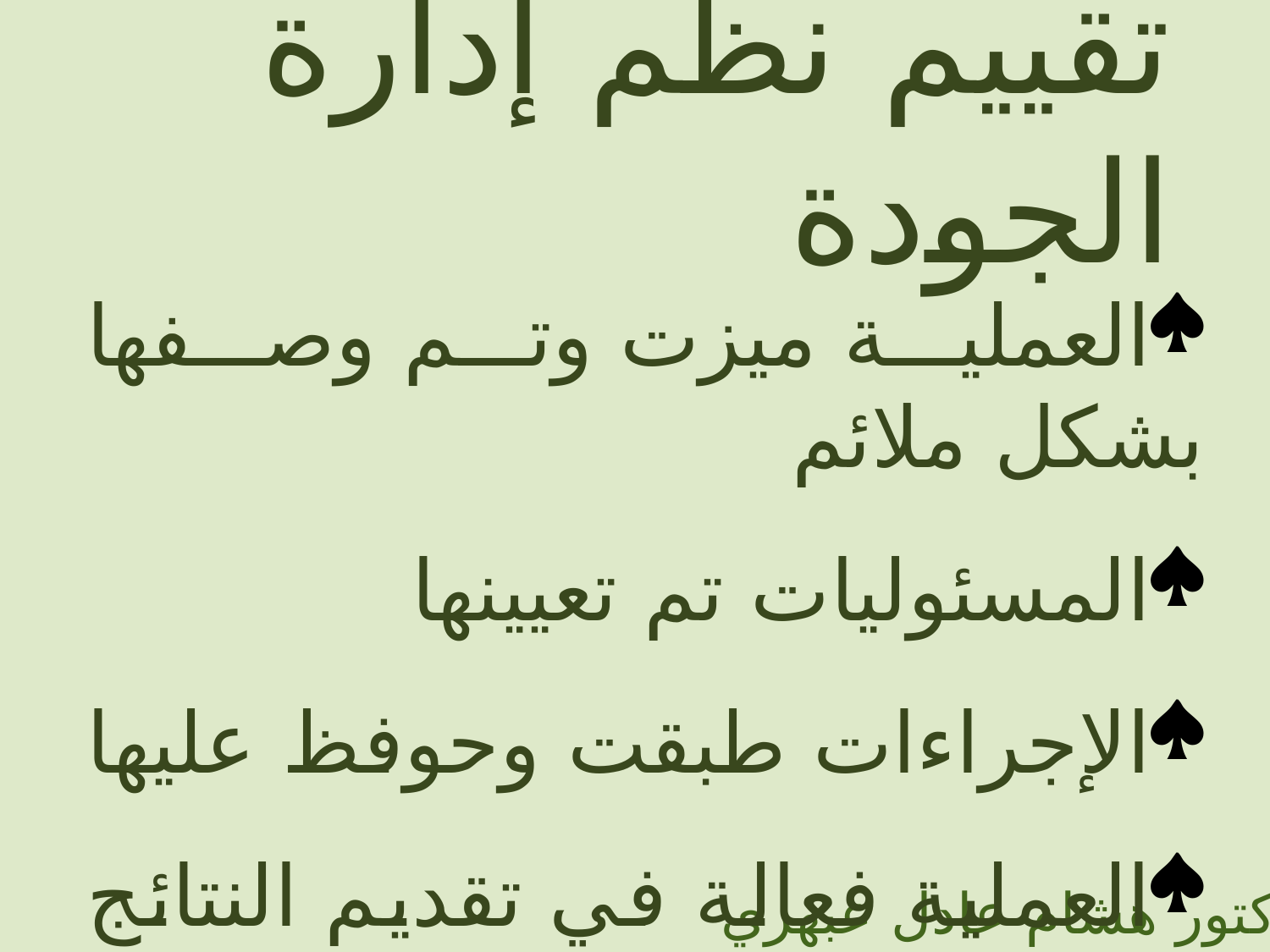

تقييم نظم إدارة الجودة
العملية ميزت وتم وصفها بشكل ملائم

المسئوليات تم تعيينها

الإجراءات طبقت وحوفظ عليها

العملية فعالة في تقديم النتائج لمطلوبة .
الدكتور هشام عادل عبهري